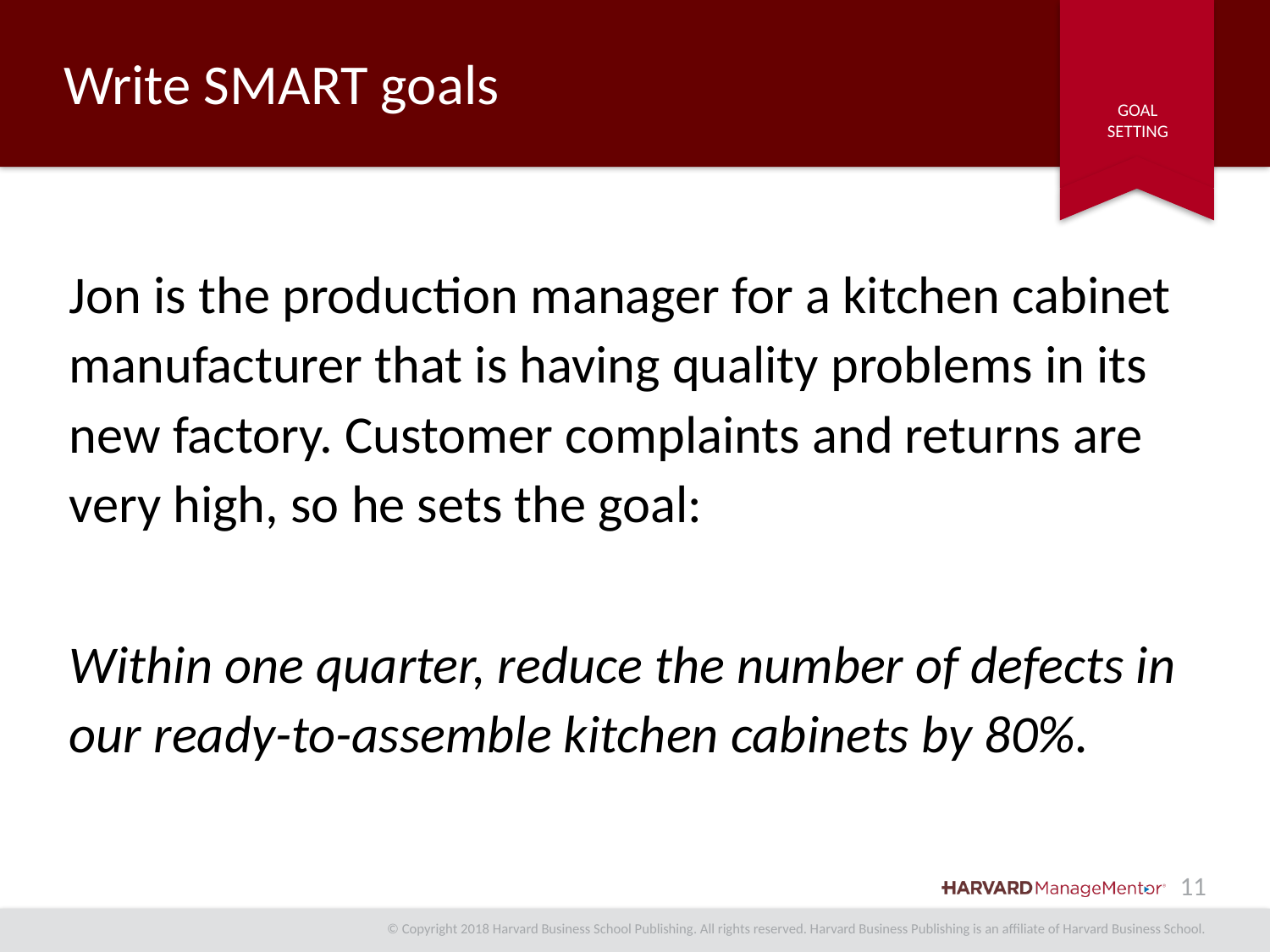

# Write SMART goals
Jon is the production manager for a kitchen cabinet manufacturer that is having quality problems in its new factory. Customer complaints and returns are very high, so he sets the goal:

Within one quarter, reduce the number of defects in our ready-to-assemble kitchen cabinets by 80%.